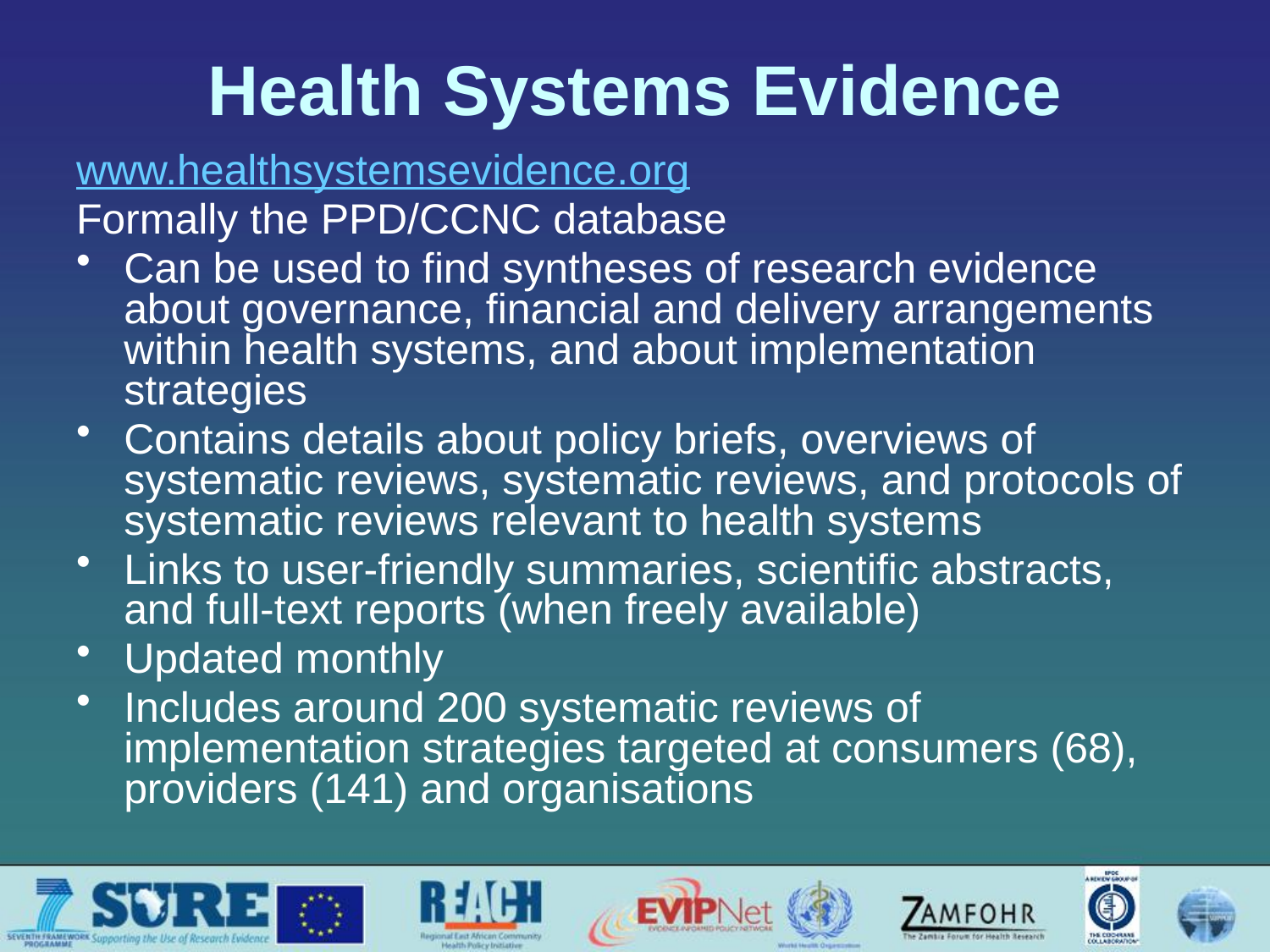

# Health Systems Evidence
www.healthsystemsevidence.org
Formally the PPD/CCNC database
Can be used to find syntheses of research evidence about governance, financial and delivery arrangements within health systems, and about implementation strategies
Contains details about policy briefs, overviews of systematic reviews, systematic reviews, and protocols of systematic reviews relevant to health systems
Links to user-friendly summaries, scientific abstracts, and full-text reports (when freely available)
Updated monthly
Includes around 200 systematic reviews of implementation strategies targeted at consumers (68), providers (141) and organisations